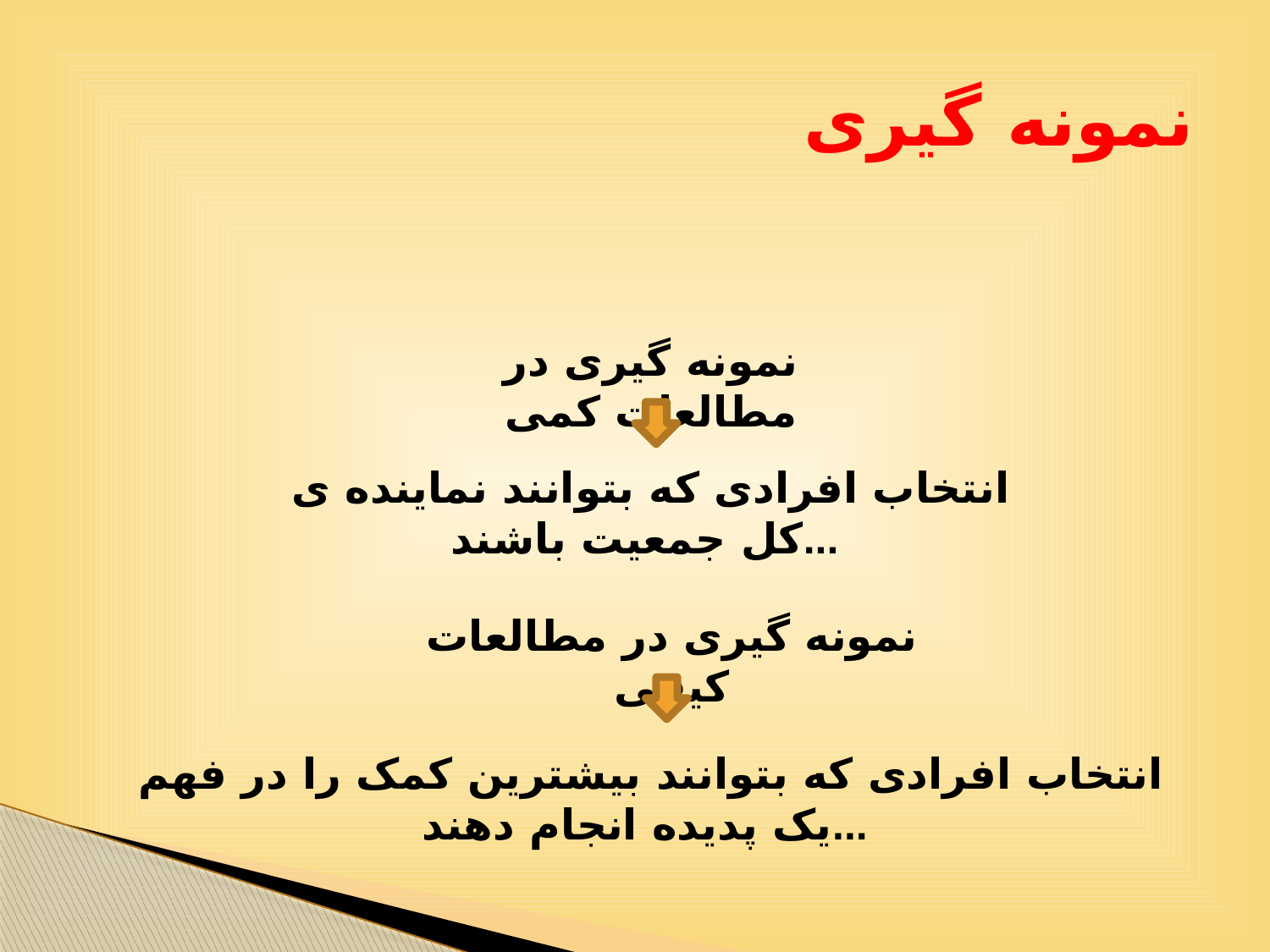

# نمونه گیری
نمونه گیری در مطالعات کمی

انتخاب افرادی که بتوانند نماینده ی کل جمعیت باشند...
نمونه گیری در مطالعات کیفی

انتخاب افرادی که بتوانند بیشترین کمک را در فهم یک پدیده انجام دهند...